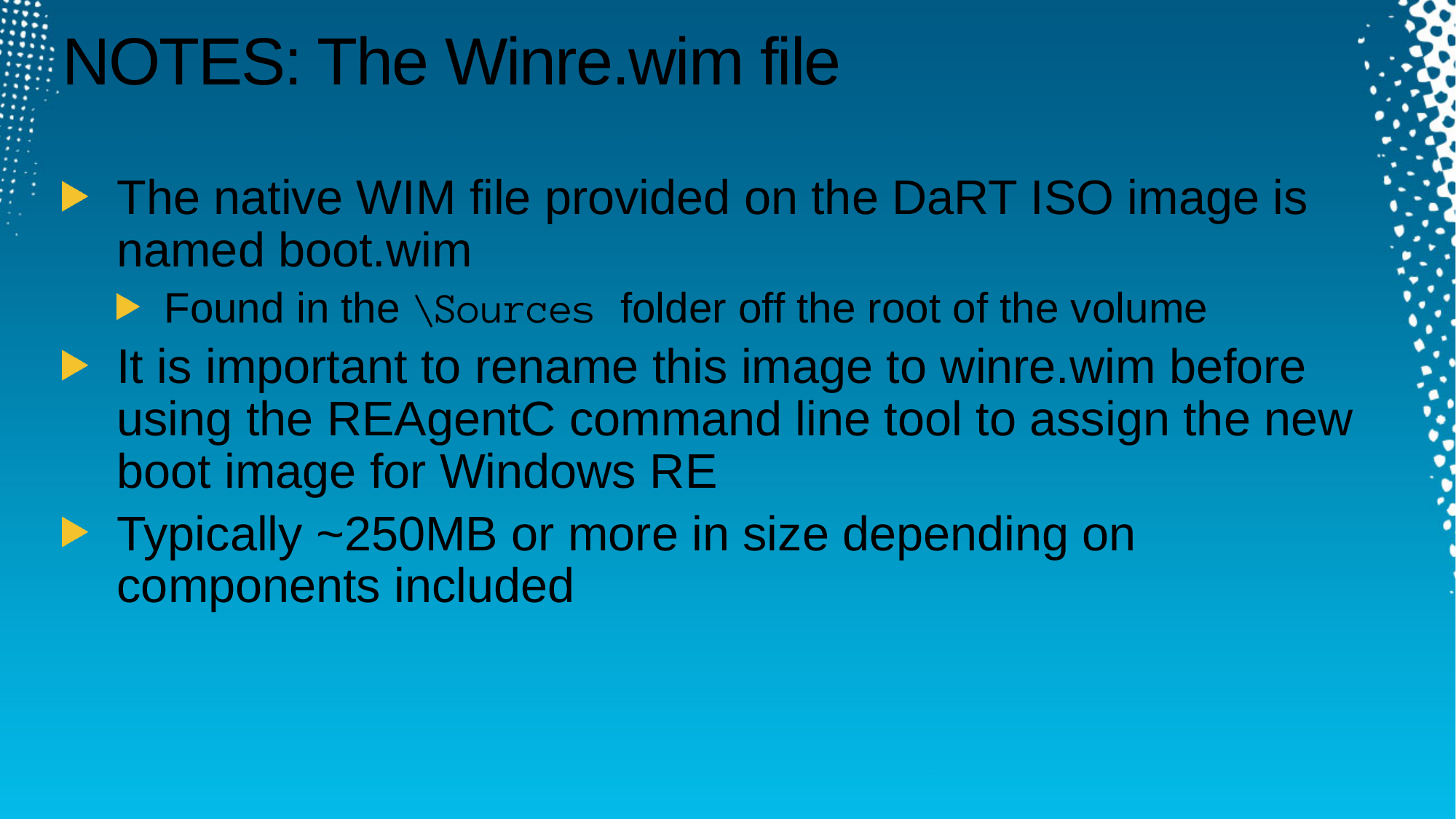

# NOTES: The Winre.wim file
The native WIM file provided on the DaRT ISO image is named boot.wim
Found in the \Sources folder off the root of the volume
It is important to rename this image to winre.wim before using the REAgentC command line tool to assign the new boot image for Windows RE
Typically ~250MB or more in size depending on components included